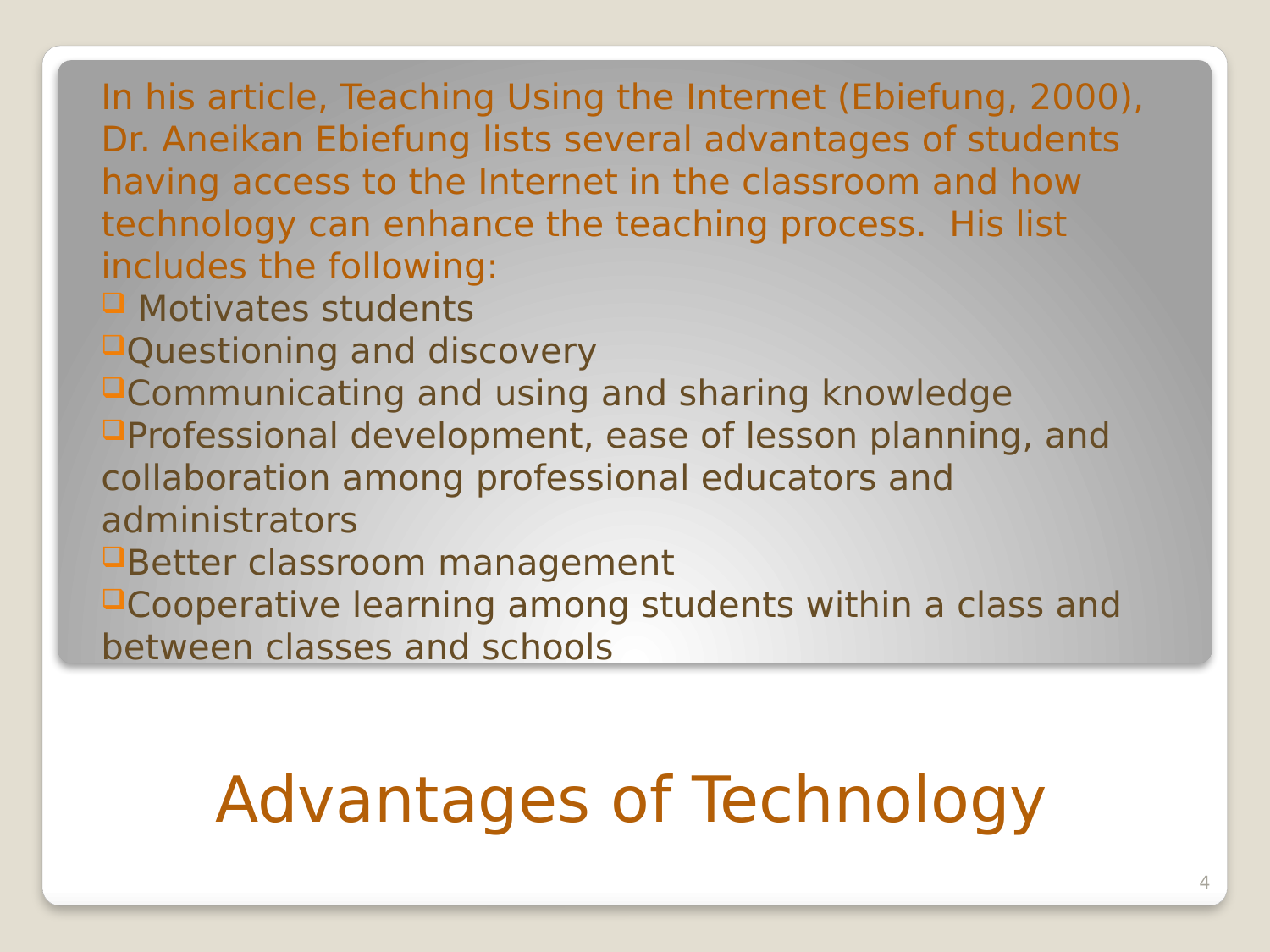

In his article, Teaching Using the Internet (Ebiefung, 2000), Dr. Aneikan Ebiefung lists several advantages of students having access to the Internet in the classroom and how technology can enhance the teaching process.  His list includes the following:
 Motivates students
Questioning and discovery
Communicating and using and sharing knowledge
Professional development, ease of lesson planning, and collaboration among professional educators and administrators
Better classroom management
Cooperative learning among students within a class and between classes and schools
# Advantages of Technology
4